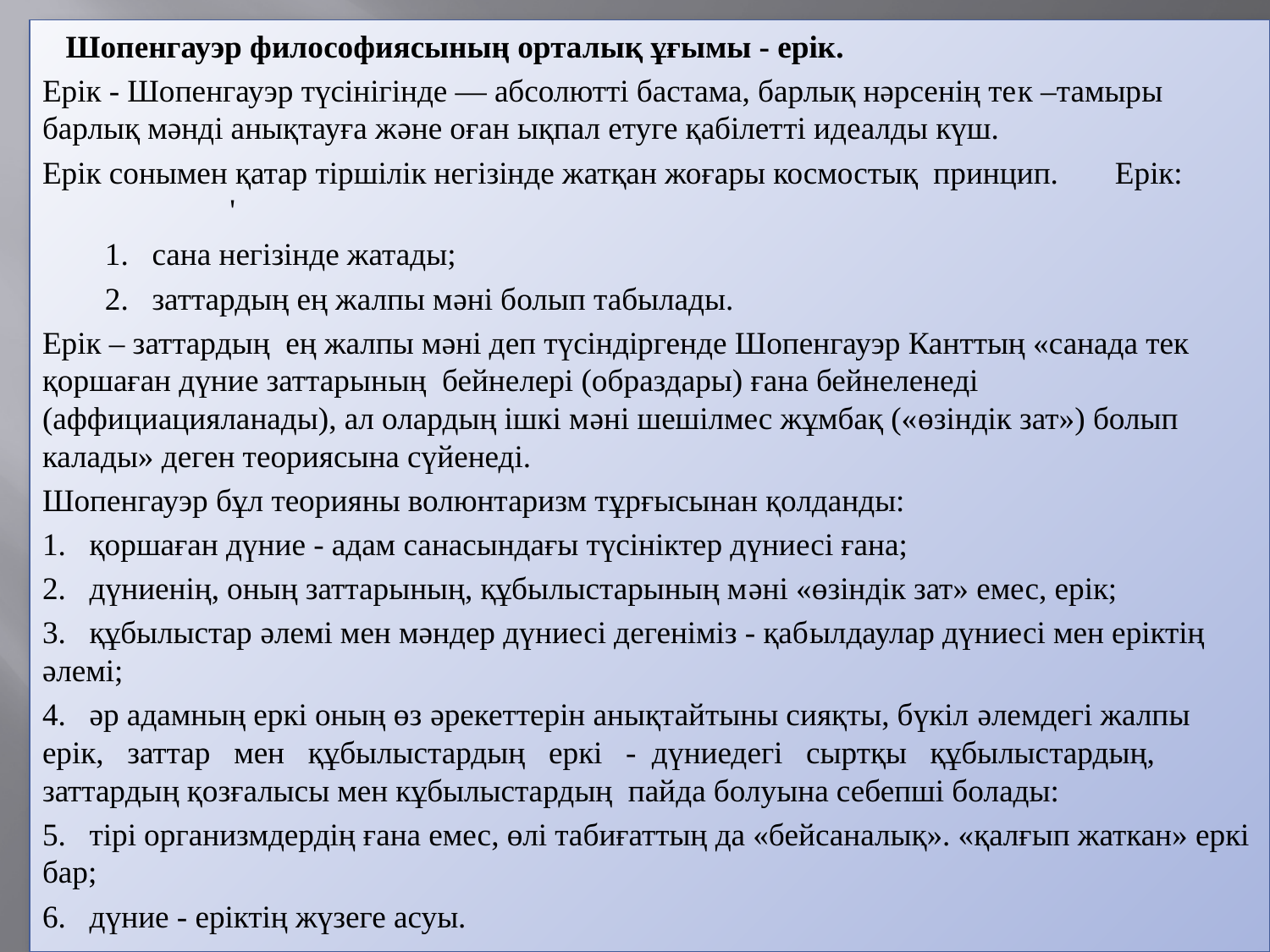

#
   Шопенгауэр философиясының орталық ұғымы - ерік.
Ерік - Шопенгауэр түсінігінде — абсолютті бастама, барлық нәрсенің тек –тамыры  барлық мәнді анықтауға және оған ықпал етуге қабілетті идеалды күш.
Ерік сонымен қатар тіршілік негізінде жатқан жоғары космостық  принцип.       Ерік:                                  '
        1.   сана негізінде жатады;
        2.   заттардың ең жалпы мәні болып табылады.
Ерік – заттардың  ең жалпы мәні деп түсіндіргенде Шопенгауэр Канттың «санада тек қоршаған дүние заттарының  бейнелері (образдары) ғана бейнеленеді (аффициацияланады), ал олардың ішкі мәні шешілмес жұмбақ («өзіндік зат») болып калады» деген теориясына сүйенеді.
Шопенгауэр бұл теорияны волюнтаризм тұрғысынан қолданды:
1.   қоршаған дүние - адам санасындағы түсініктер дүниесі ғана;
2.   дүниенің, оның заттарының, құбылыстарының мәні «өзіндік зат» емес, ерік;
3.   құбылыстар әлемі мен мәндер дүниесі дегеніміз - қабылдаулар дүниесі мен еріктің әлемі;
4.   әр адамның еркі оның өз әрекеттерін анықтайтыны сияқты, бүкіл әлемдегі жалпы ерік,   заттар   мен   құбылыстардың   еркі   -  дүниедегі   сыртқы   құбылыстардың, заттардың қозғалысы мен кұбылыстардың  пайда болуына себепші болады:
5.   тірі организмдердің ғана емес, өлі табиғаттың да «бейсаналық». «қалғып жаткан» еркі бар;
6.   дүние - еріктің жүзеге асуы.